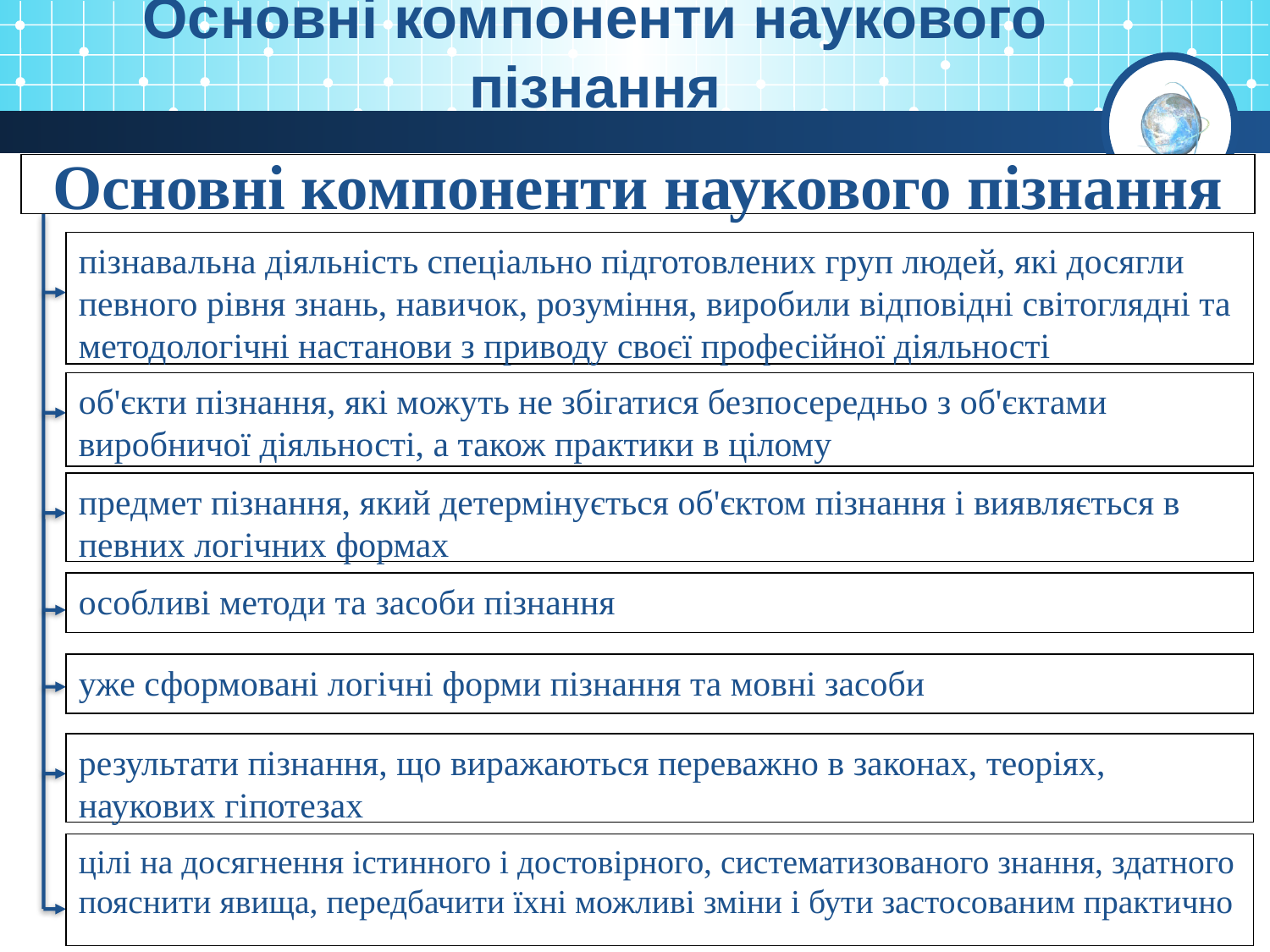

Основні компоненти наукового пізнання

Основні компоненти наукового пізнання

пізнавальна діяльність спеціально підготовлених груп людей, які досягли певного рівня знань, навичок, розуміння, виробили відповідні світоглядні та методологічні настанови з приводу своєї професійної діяльності

об'єкти пізнання, які можуть не збігатися безпосередньо з об'єктами виробничої діяльності, а також практики в цілому

предмет пізнання, який детермінується об'єктом пізнання і виявляється в певних логічних формах

особливі методи та засоби пізнання

уже сформовані логічні форми пізнання та мовні засоби

результати пізнання, що виражаються переважно в законах, теоріях, наукових гіпотезах

цілі на досягнення істинного і достовірного, систематизованого знання, здатного пояснити явища, передбачити їхні можливі зміни і бути застосованим практично